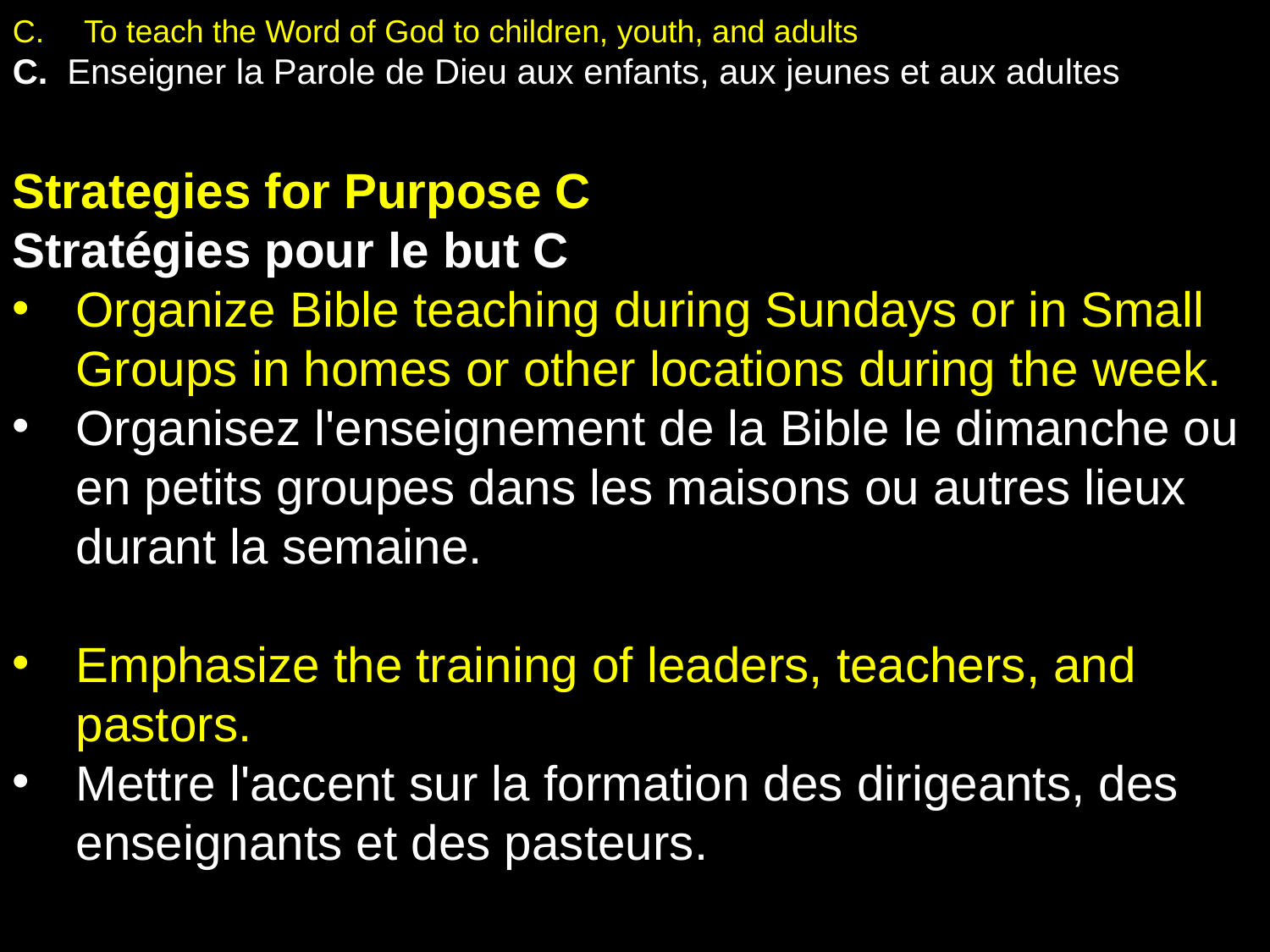

To teach the Word of God to children, youth, and adults
C.  Enseigner la Parole de Dieu aux enfants, aux jeunes et aux adultes

Strategies for Purpose C
Stratégies pour le but C
Organize Bible teaching during Sundays or in Small Groups in homes or other locations during the week.
Organisez l'enseignement de la Bible le dimanche ou en petits groupes dans les maisons ou autres lieux durant la semaine.

Emphasize the training of leaders, teachers, and pastors.
Mettre l'accent sur la formation des dirigeants, des enseignants et des pasteurs.